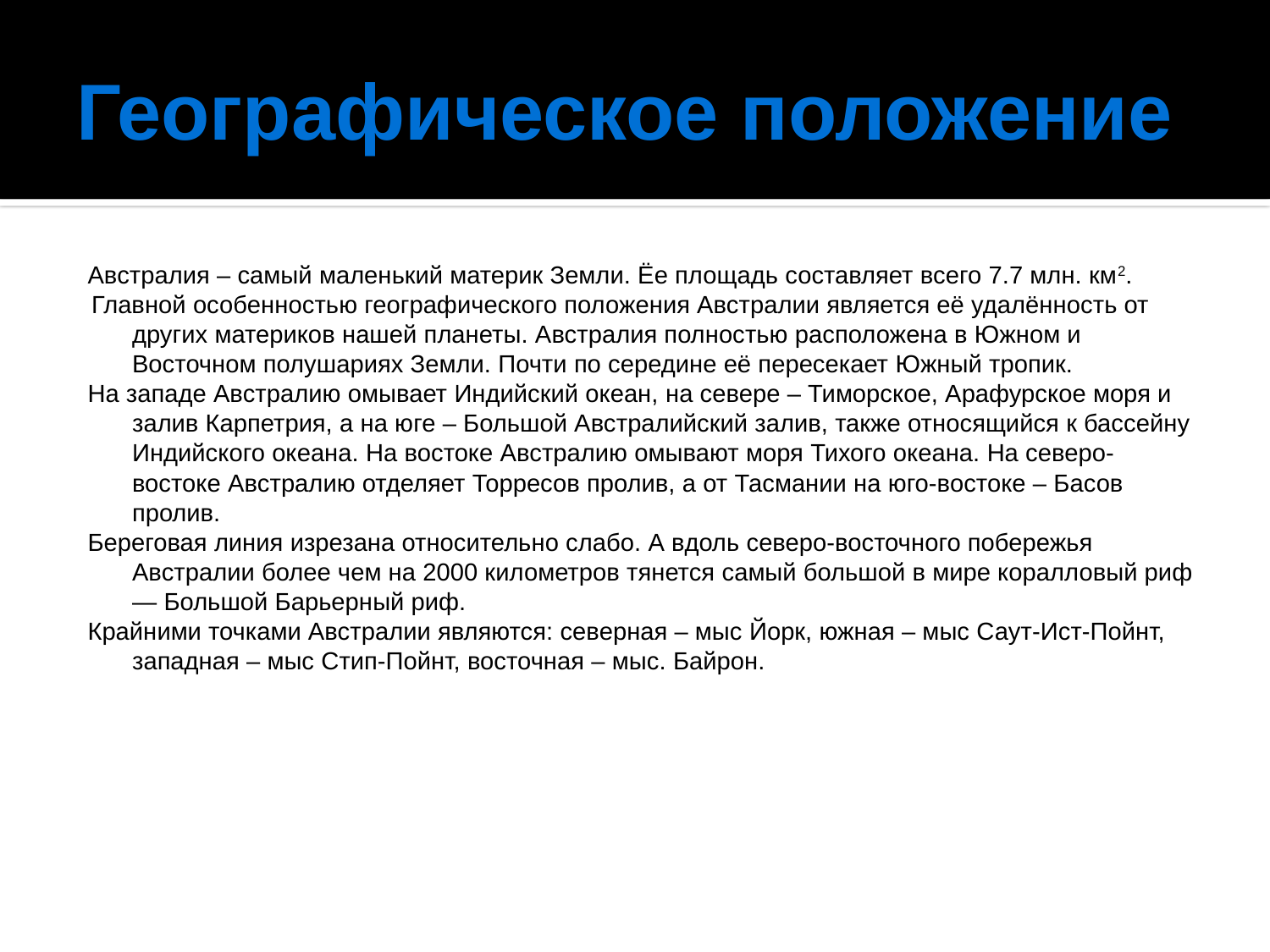

# Географическое положение
Австралия – самый маленький материк Земли. Ёе площадь составляет всего 7.7 млн. км2.
 Главной особенностью географического положения Австралии является её удалённость от других материков нашей планеты. Австралия полностью расположена в Южном и Восточном полушариях Земли. Почти по середине её пересекает Южный тропик.
На западе Австралию омывает Индийский океан, на севере – Тиморское, Арафурское моря и залив Карпетрия, а на юге – Большой Австралийский залив, также относящийся к бассейну Индийского океана. На востоке Австралию омывают моря Тихого океана. На северо-востоке Австралию отделяет Торресов пролив, а от Тасмании на юго-востоке – Басов пролив.
Береговая линия изрезана относительно слабо. А вдоль северо-восточного побережья Австралии более чем на 2000 километров тянется самый большой в мире коралловый риф — Большой Барьерный риф.
Крайними точками Австралии являются: северная – мыс Йорк, южная – мыс Саут-Ист-Пойнт, западная – мыс Стип-Пойнт, восточная – мыс. Байрон.